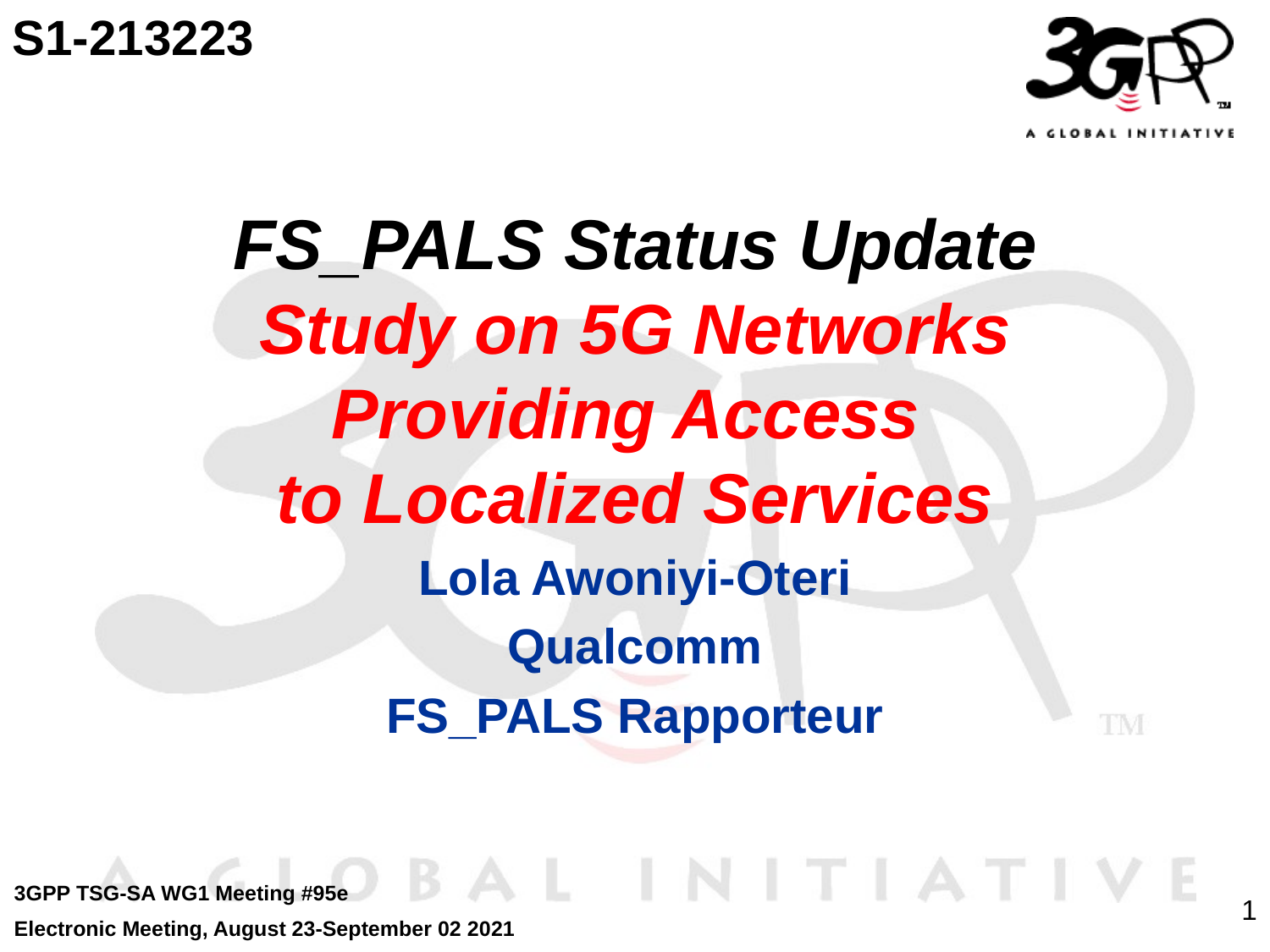

S1-213223
# FS_PALS Status Update Study on 5G Networks Providing Access to Localized Services
Lola Awoniyi-Oteri
Qualcomm
FS_PALS Rapporteur
3GPP TSG-SA WG1 Meeting #95e
Electronic Meeting, August 23-September 02 2021
1